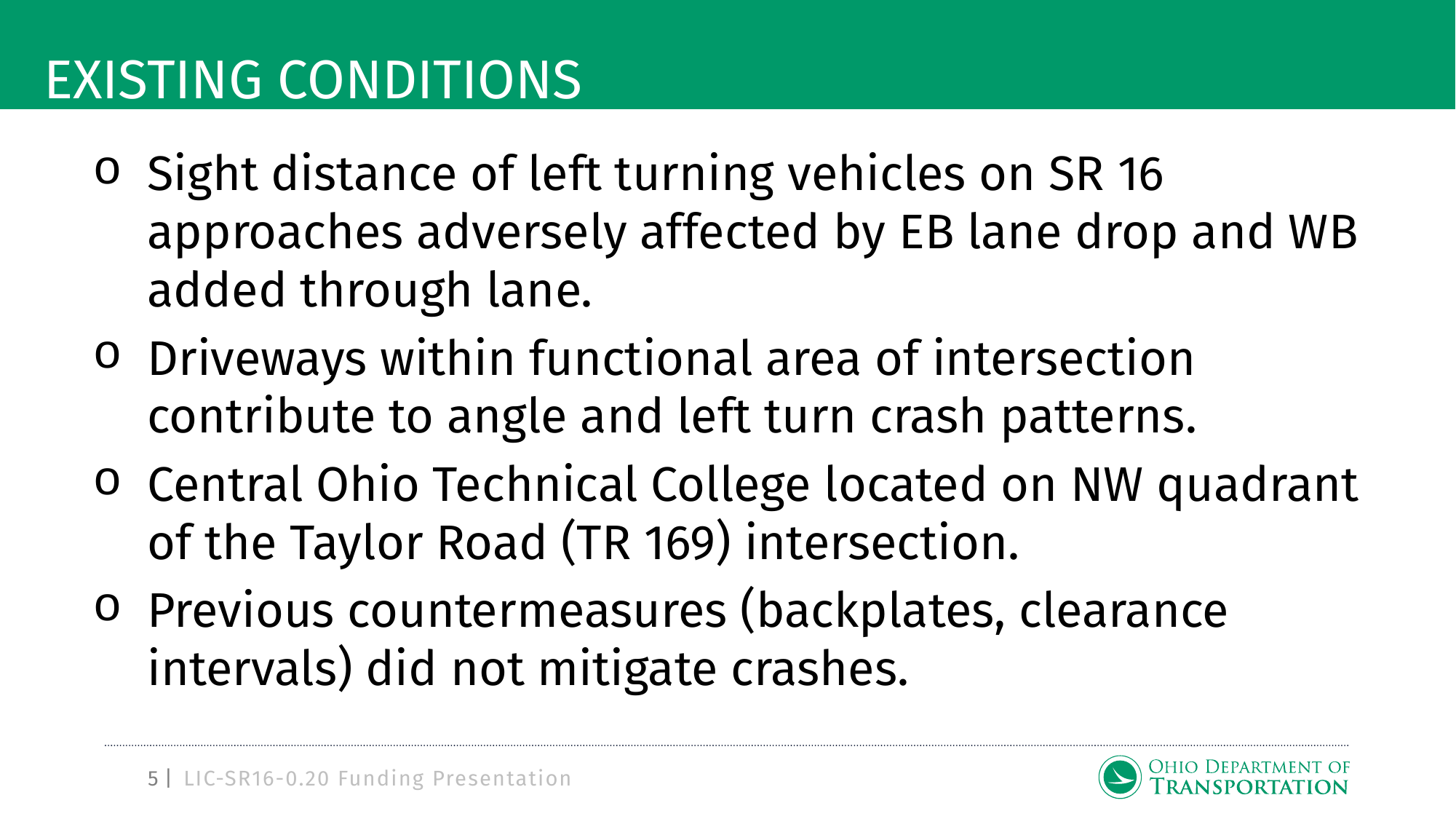

# Existing conditions
Sight distance of left turning vehicles on SR 16 approaches adversely affected by EB lane drop and WB added through lane.
Driveways within functional area of intersection contribute to angle and left turn crash patterns.
Central Ohio Technical College located on NW quadrant of the Taylor Road (TR 169) intersection.
Previous countermeasures (backplates, clearance intervals) did not mitigate crashes.
LIC-SR16-0.20 Funding Presentation